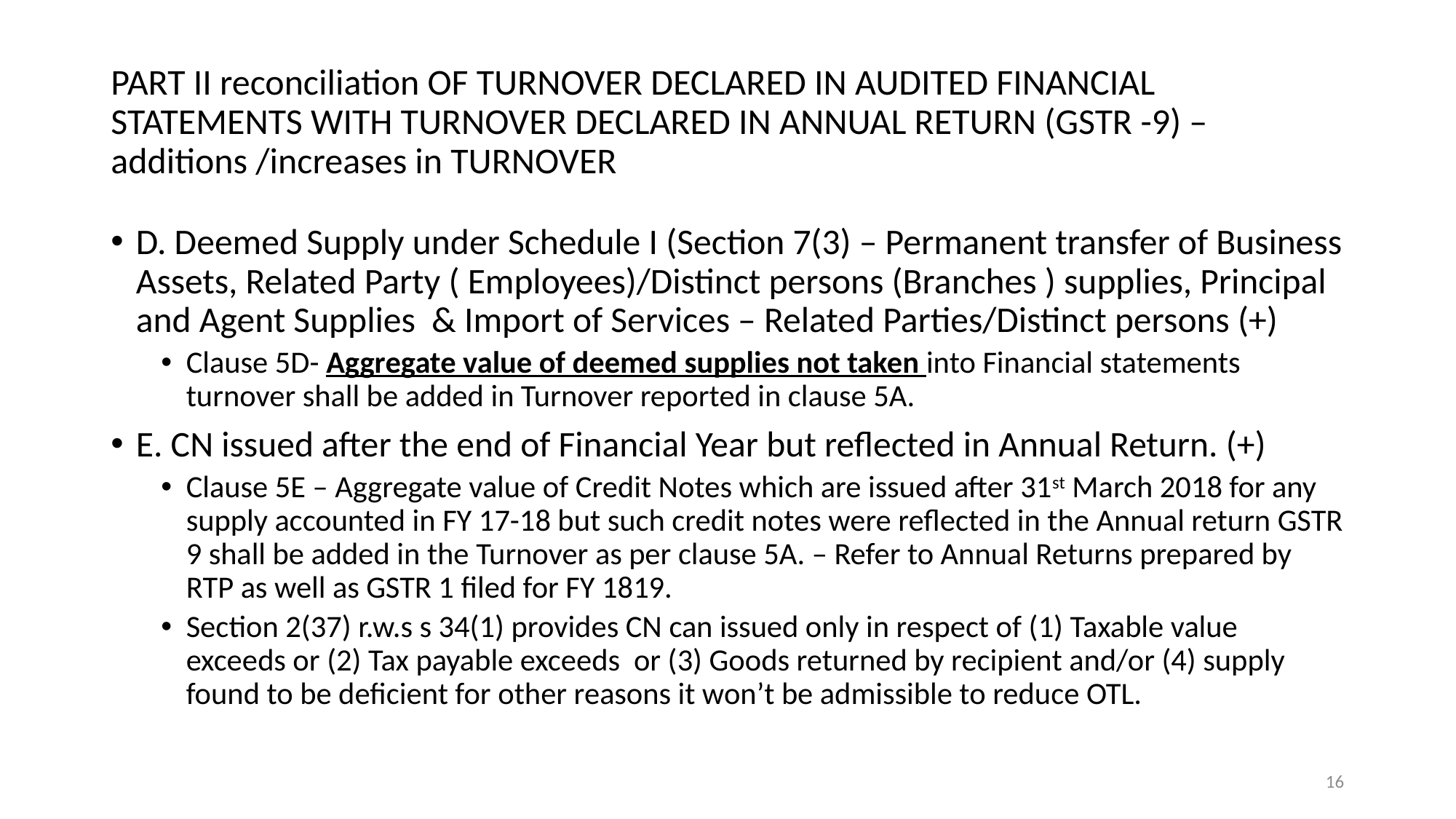

# PART II reconciliation OF TURNOVER DECLARED IN AUDITED FINANCIAL  STATEMENTS WITH TURNOVER DECLARED IN ANNUAL RETURN (GSTR -9) – additions /increases in TURNOVER
D. Deemed Supply under Schedule I (Section 7(3) – Permanent transfer of Business Assets, Related Party ( Employees)/Distinct persons (Branches ) supplies, Principal and Agent Supplies  & Import of Services – Related Parties/Distinct persons (+)
Clause 5D- Aggregate value of deemed supplies not taken into Financial statements turnover shall be added in Turnover reported in clause 5A.
E. CN issued after the end of Financial Year but reflected in Annual Return. (+)
Clause 5E – Aggregate value of Credit Notes which are issued after 31st March 2018 for any supply accounted in FY 17-18 but such credit notes were reflected in the Annual return GSTR 9 shall be added in the Turnover as per clause 5A. – Refer to Annual Returns prepared by RTP as well as GSTR 1 filed for FY 1819.
Section 2(37) r.w.s s 34(1) provides CN can issued only in respect of (1) Taxable value exceeds or (2) Tax payable exceeds  or (3) Goods returned by recipient and/or (4) supply found to be deficient for other reasons it won’t be admissible to reduce OTL.
16